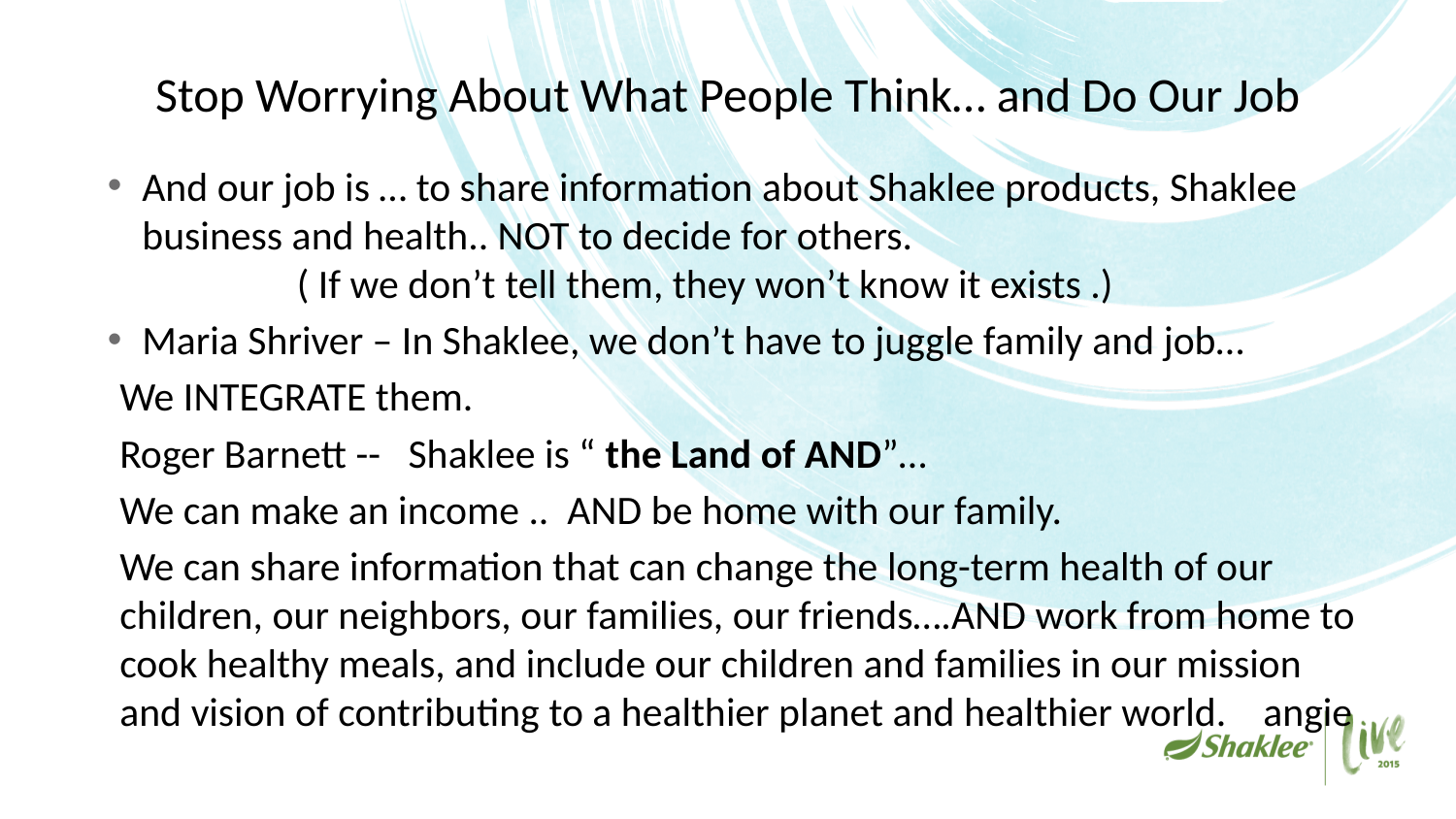

# Stop Worrying About What People Think… and Do Our Job
And our job is … to share information about Shaklee products, Shaklee business and health.. NOT to decide for others.				 ( If we don’t tell them, they won’t know it exists .)
Maria Shriver – In Shaklee, we don’t have to juggle family and job…
We INTEGRATE them.
Roger Barnett --   Shaklee is “ the Land of AND”…
We can make an income ..  AND be home with our family.
We can share information that can change the long-term health of our children, our neighbors, our families, our friends….AND work from home to cook healthy meals, and include our children and families in our mission and vision of contributing to a healthier planet and healthier world.    angie